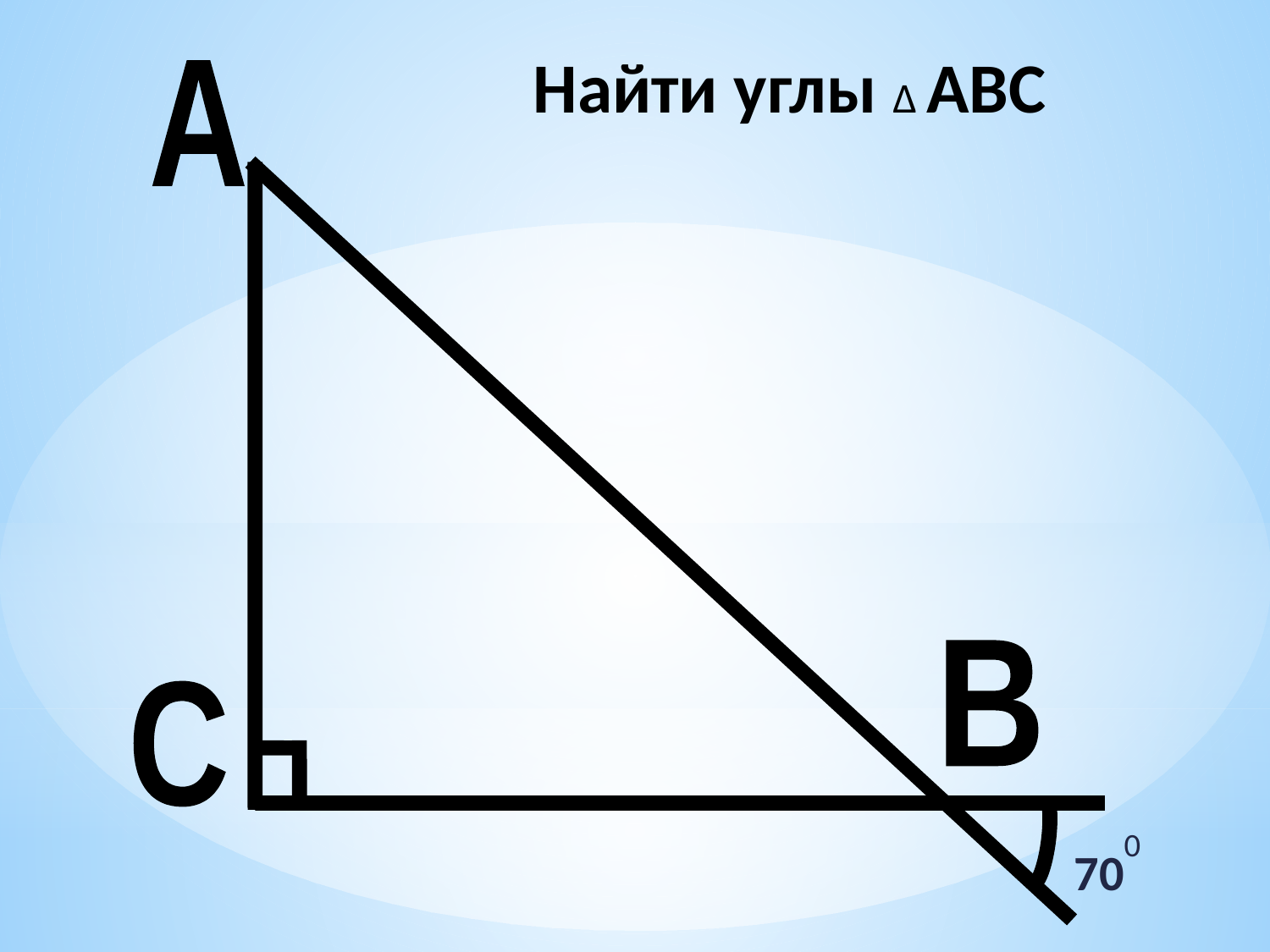

Найти углы Δ АВС
А

В
С

700